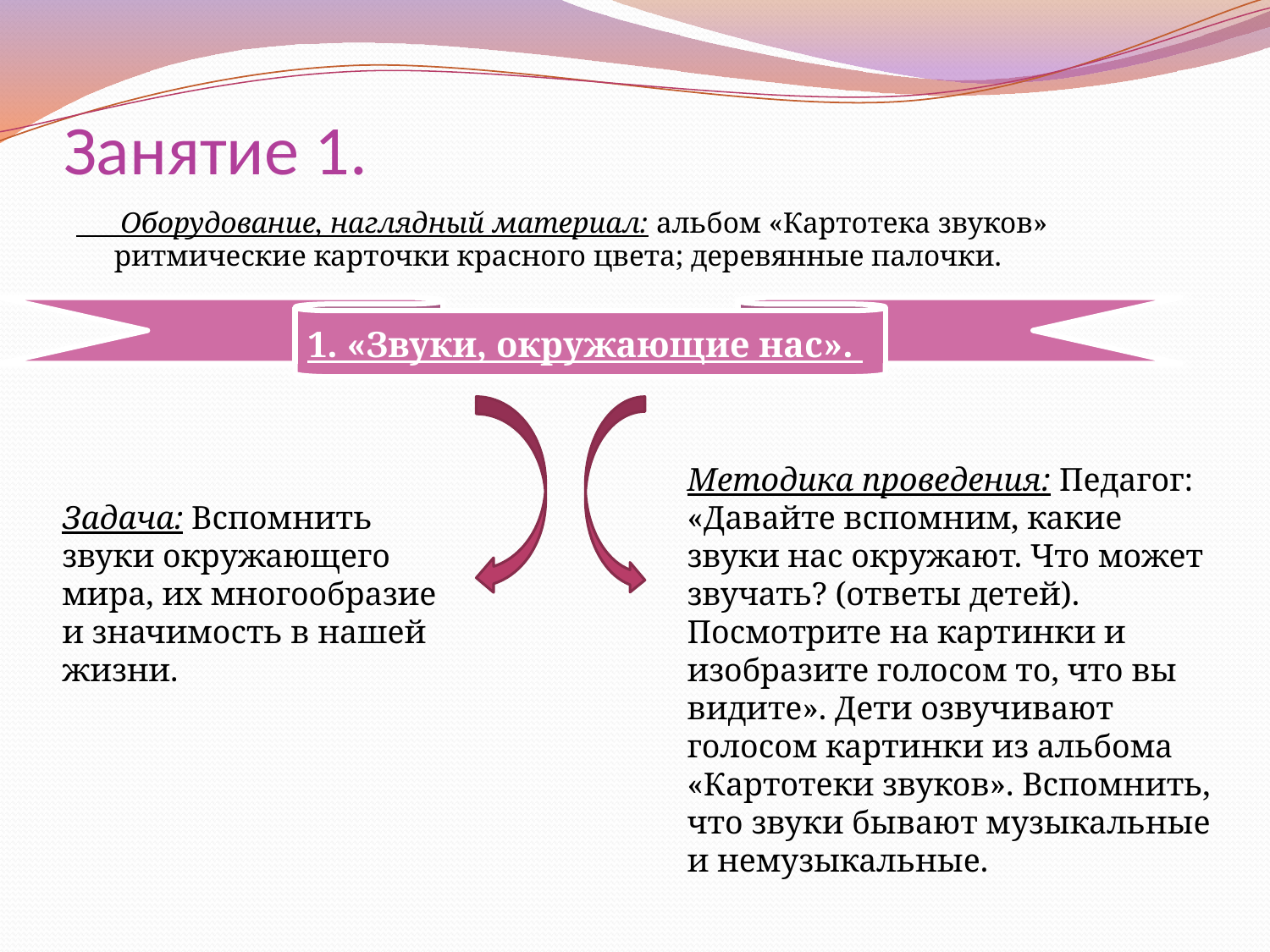

# Занятие 1.
      Оборудование, наглядный материал: альбом «Картотека звуков» ритмические карточки красного цвета; деревянные палочки.

1. «Звуки, окружающие нас».

Задача: Вспомнить звуки окружающего мира, их многообразие и значимость в нашей жизни.

Методика проведения: Педагог: «Давайте вспомним, какие звуки нас окружают. Что может звучать? (ответы детей). Посмотрите на картинки и изобразите голосом то, что вы видите». Дети озвучивают  голосом картинки из альбома «Картотеки звуков». Вспомнить, что звуки бывают музыкальные и немузыкальные.